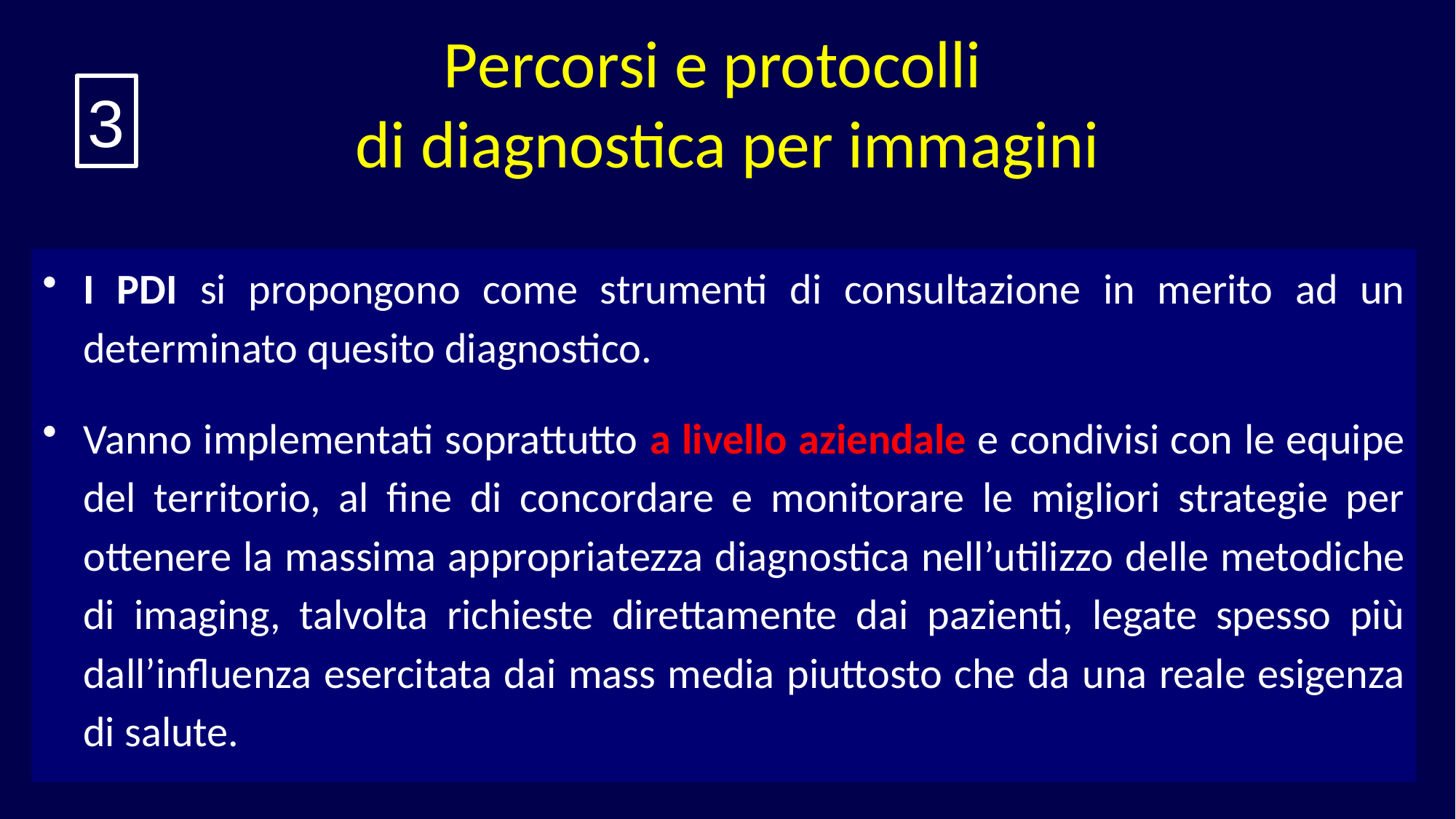

# Percorsi e protocolli di diagnostica per immagini
3
I PDI si propongono come strumenti di consultazione in merito ad un determinato quesito diagnostico.

Vanno implementati soprattutto a livello aziendale e condivisi con le equipe del territorio, al fine di concordare e monitorare le migliori strategie per ottenere la massima appropriatezza diagnostica nell’utilizzo delle metodiche di imaging, talvolta richieste direttamente dai pazienti, legate spesso più dall’influenza esercitata dai mass media piuttosto che da una reale esigenza di salute.